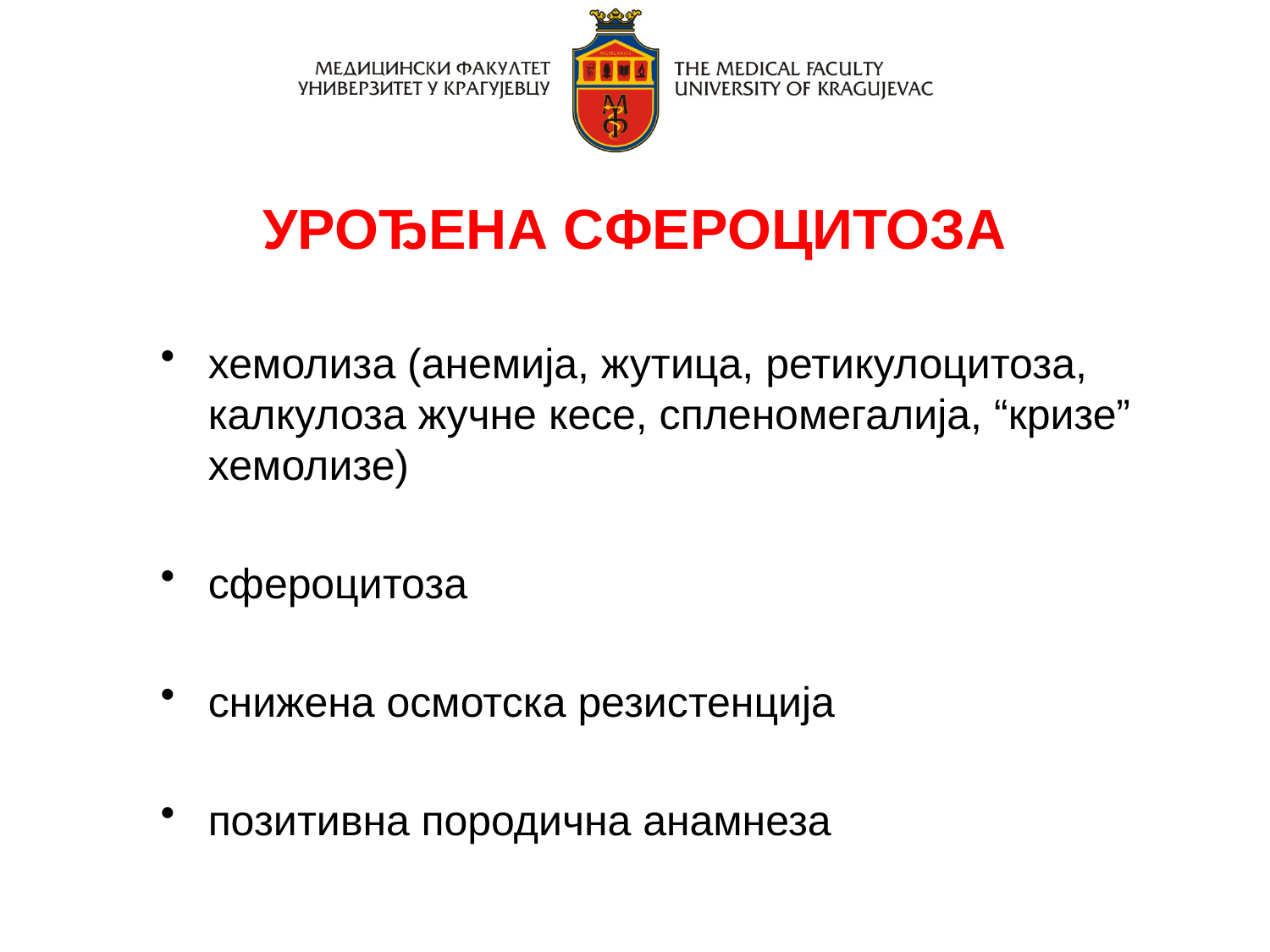

УРОЂЕНА СФЕРОЦИТОЗА
хемолиза (анемија, жутица, ретикулоцитоза, калкулоза жучне кесе, спленомегалија, “кризе” хемолизе)

сфероцитоза

снижена осмотска резистенција

позитивна породична анамнеза